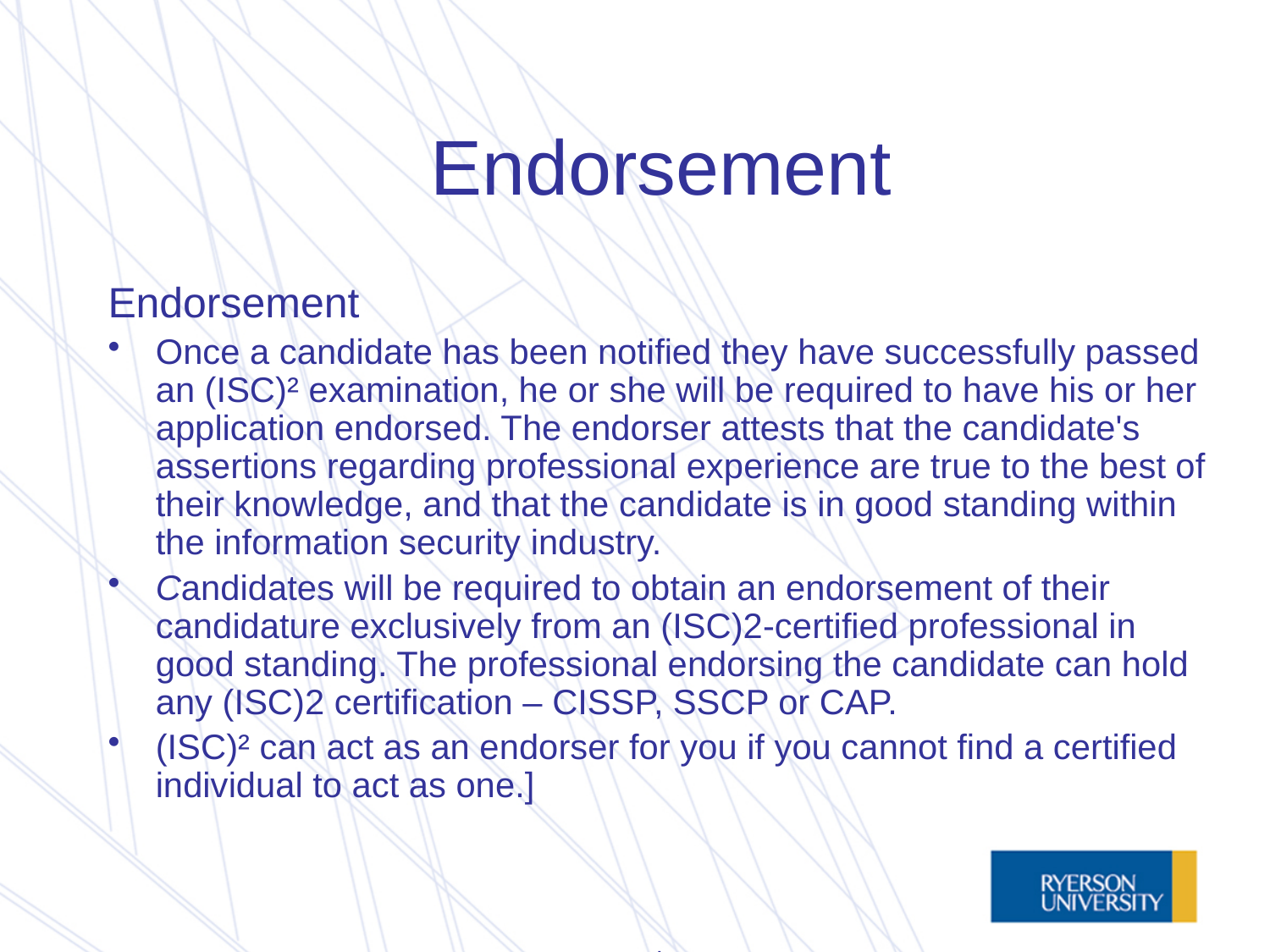

# Endorsement
Endorsement
Once a candidate has been notified they have successfully passed an (ISC)² examination, he or she will be required to have his or her application endorsed. The endorser attests that the candidate's assertions regarding professional experience are true to the best of their knowledge, and that the candidate is in good standing within the information security industry.
Candidates will be required to obtain an endorsement of their candidature exclusively from an (ISC)2-certified professional in good standing. The professional endorsing the candidate can hold any (ISC)2 certification – CISSP, SSCP or CAP.
(ISC)² can act as an endorser for you if you cannot find a certified individual to act as one.]

.